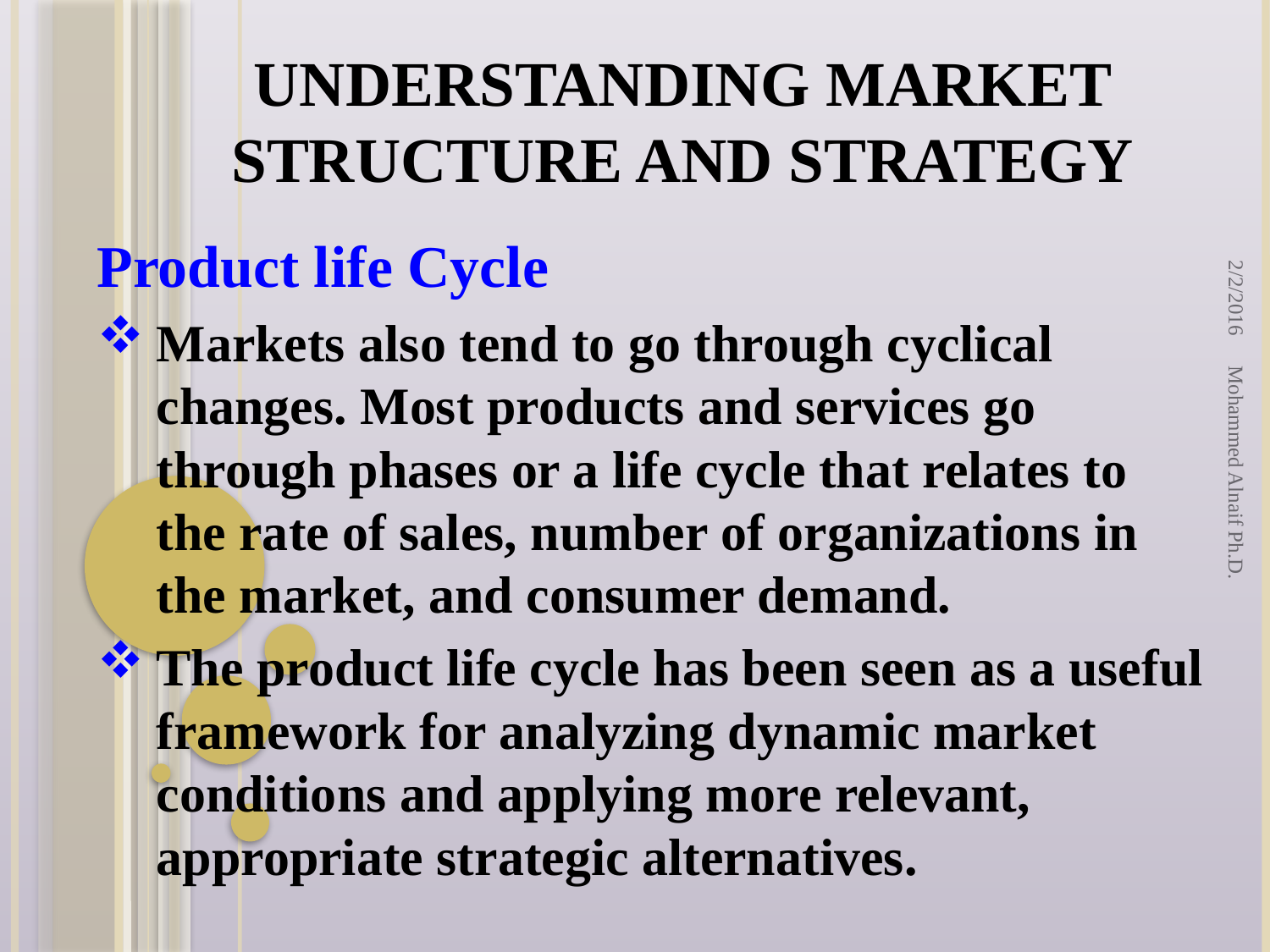

# Understanding Market Structure and Strategy
2/2/2016
Product life Cycle
Markets also tend to go through cyclical changes. Most products and services go through phases or a life cycle that relates to the rate of sales, number of organizations in the market, and consumer demand.
The product life cycle has been seen as a useful framework for analyzing dynamic market conditions and applying more relevant, appropriate strategic alternatives.
Mohammed Alnaif Ph.D.